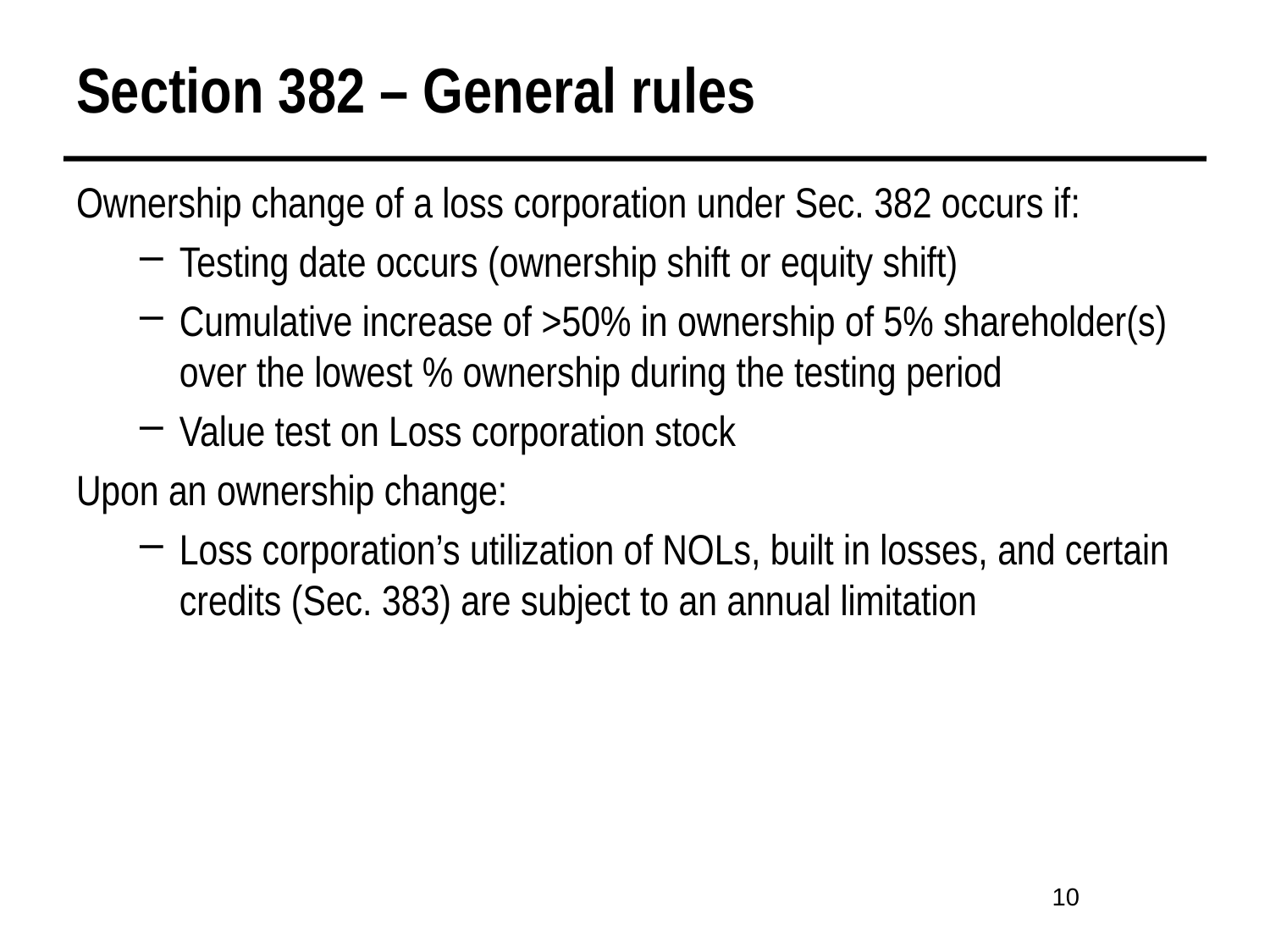

# Section 382 – General rules
Ownership change of a loss corporation under Sec. 382 occurs if:
Testing date occurs (ownership shift or equity shift)
Cumulative increase of >50% in ownership of 5% shareholder(s) over the lowest % ownership during the testing period
Value test on Loss corporation stock
Upon an ownership change:
Loss corporation’s utilization of NOLs, built in losses, and certain credits (Sec. 383) are subject to an annual limitation
10